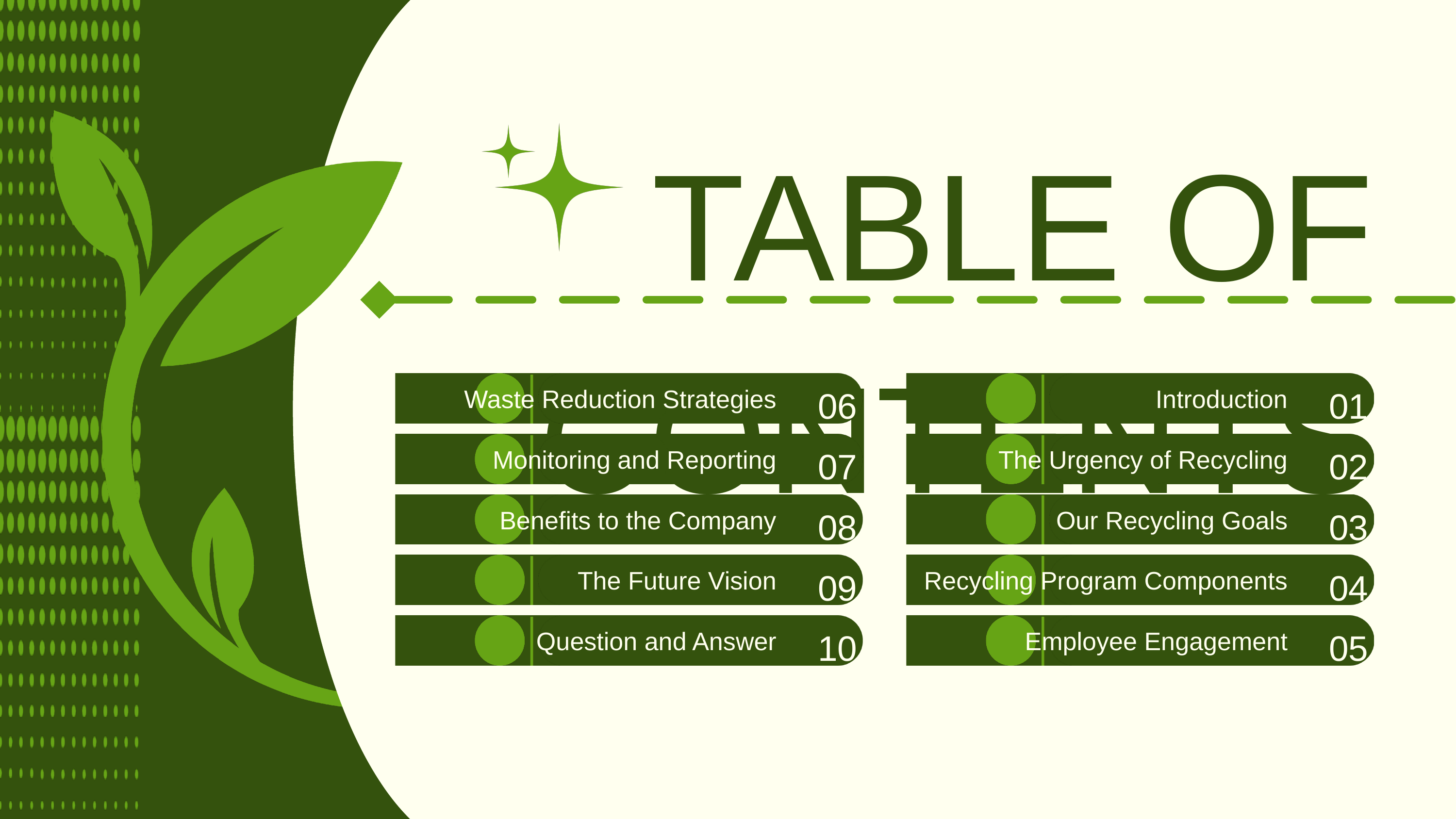

TABLE OF CONTENTS

06
01
Waste Reduction Strategies
Introduction

07
02
Monitoring and Reporting
The Urgency of Recycling

08
03
Benefits to the Company
Our Recycling Goals

09
04
The Future Vision
Recycling Program Components

10
05
Question and Answer
Employee Engagement